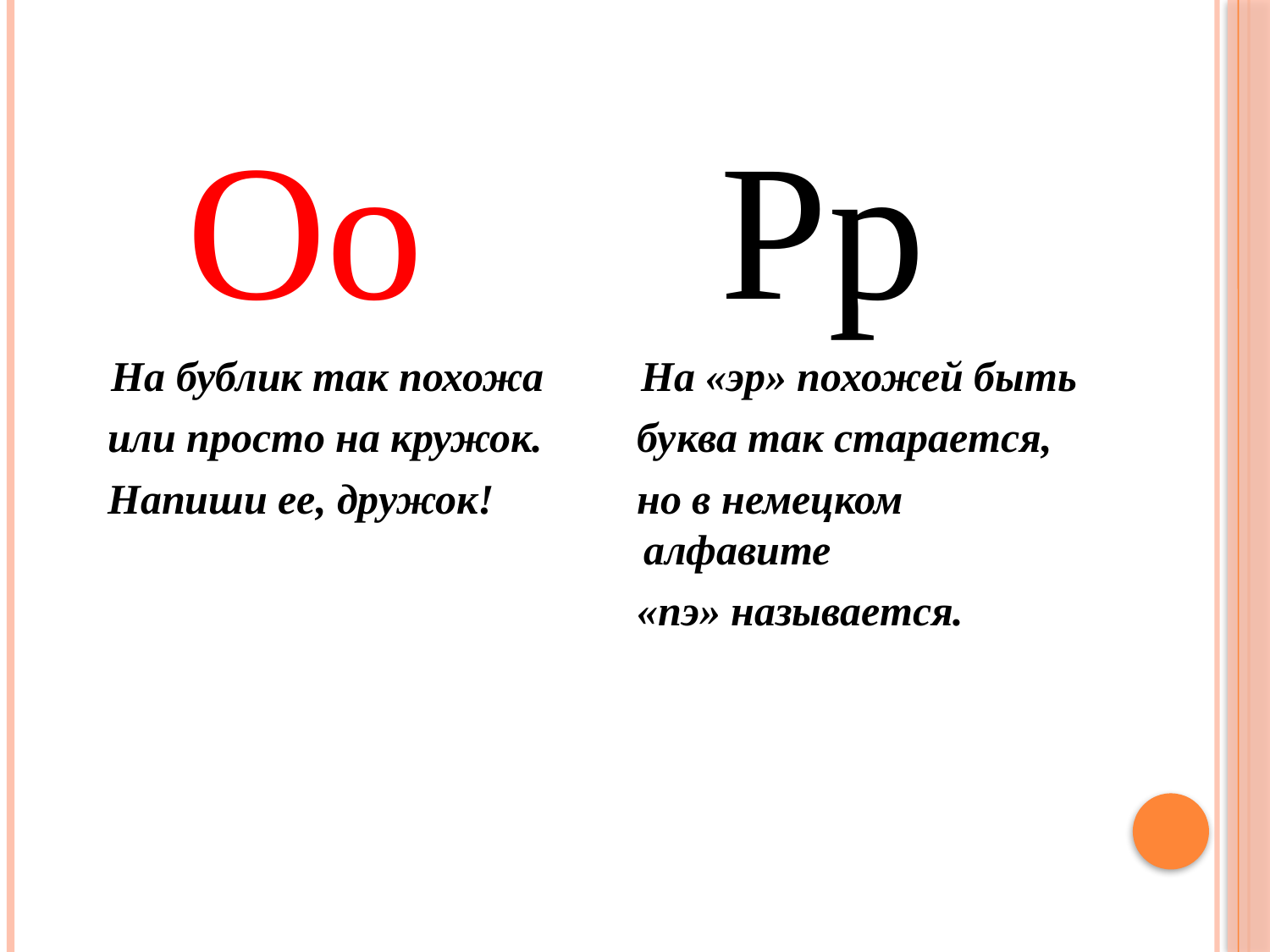

Oo
   На бублик так похожа
   или просто на кружок.
   Напиши ее, дружок!

Pp
   На «эр» похожей быть
   буква так старается,
   но в немецком алфавите
   «пэ» называется.